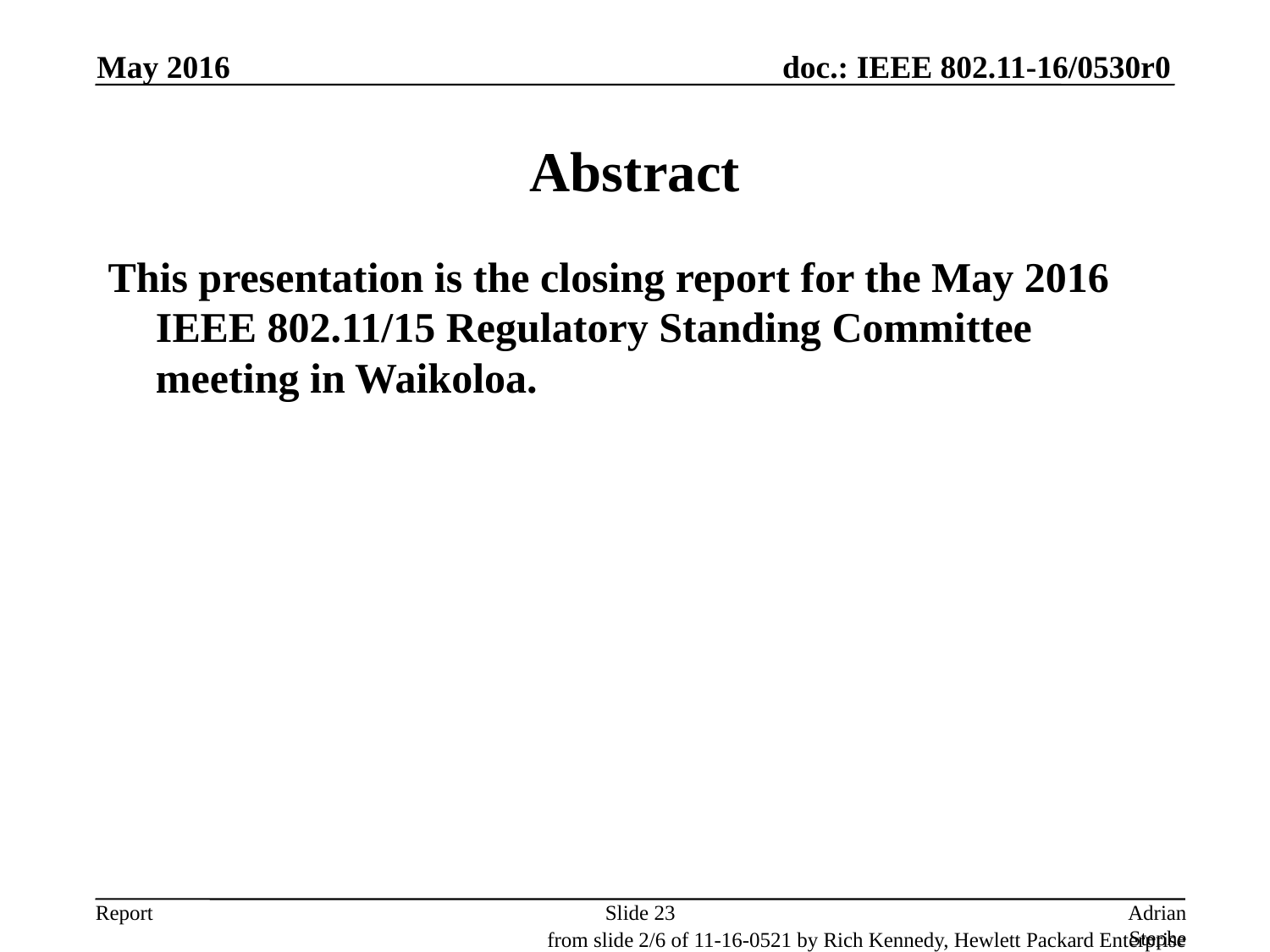

May 2016
# Abstract
This presentation is the closing report for the May 2016 IEEE 802.11/15 Regulatory Standing Committee meeting in Waikoloa.
Slide 23
Adrian Stephens, Intel Corporation
from slide 2/6 of 11-16-0521 by Rich Kennedy, Hewlett Packard Enterprise